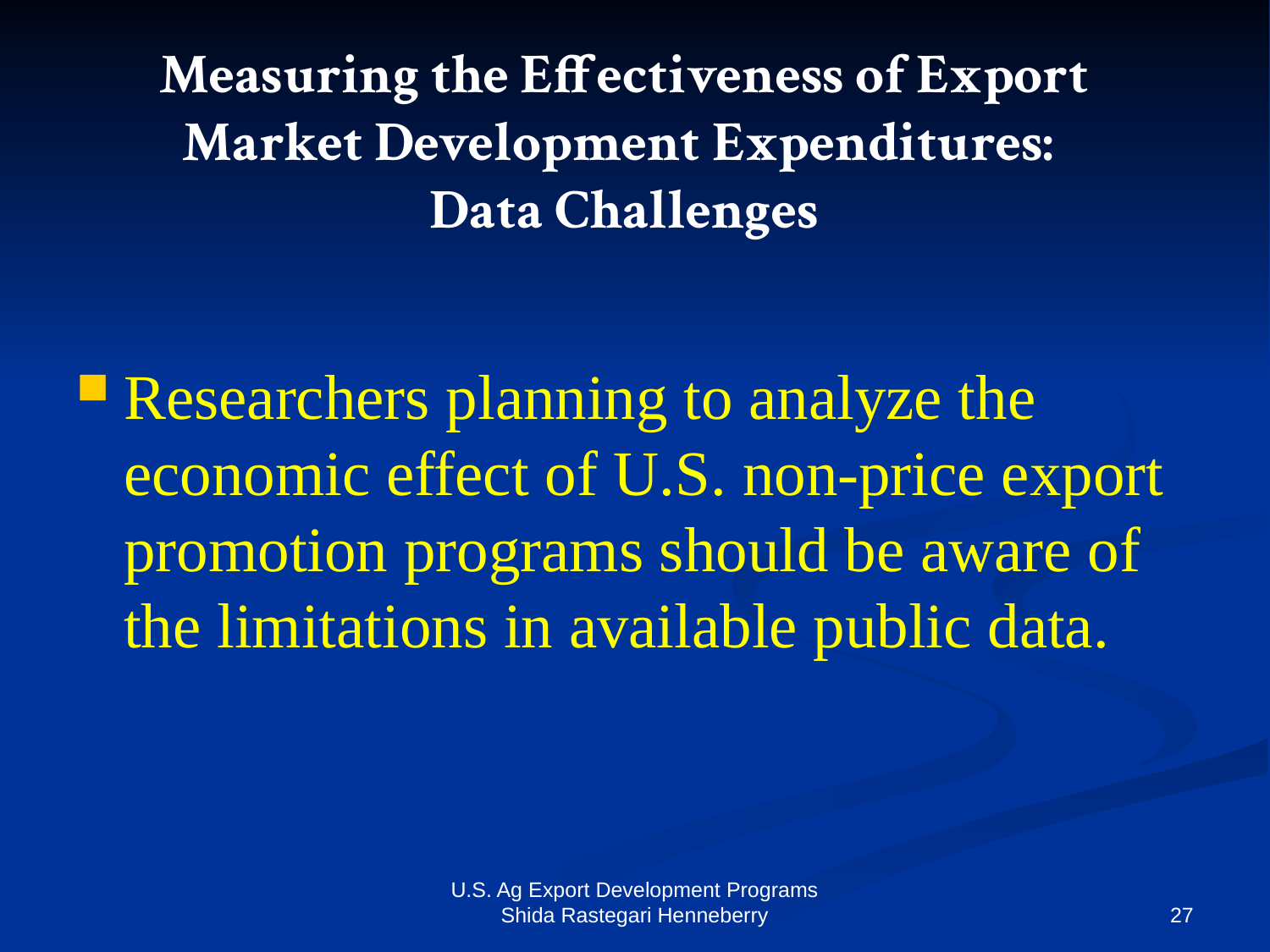

# Measuring the Effectiveness of Export Market Development Expenditures: Data Challenges
Researchers planning to analyze the economic effect of U.S. non-price export promotion programs should be aware of the limitations in available public data.
U.S. Ag Export Development Programs Shida Rastegari Henneberry
27